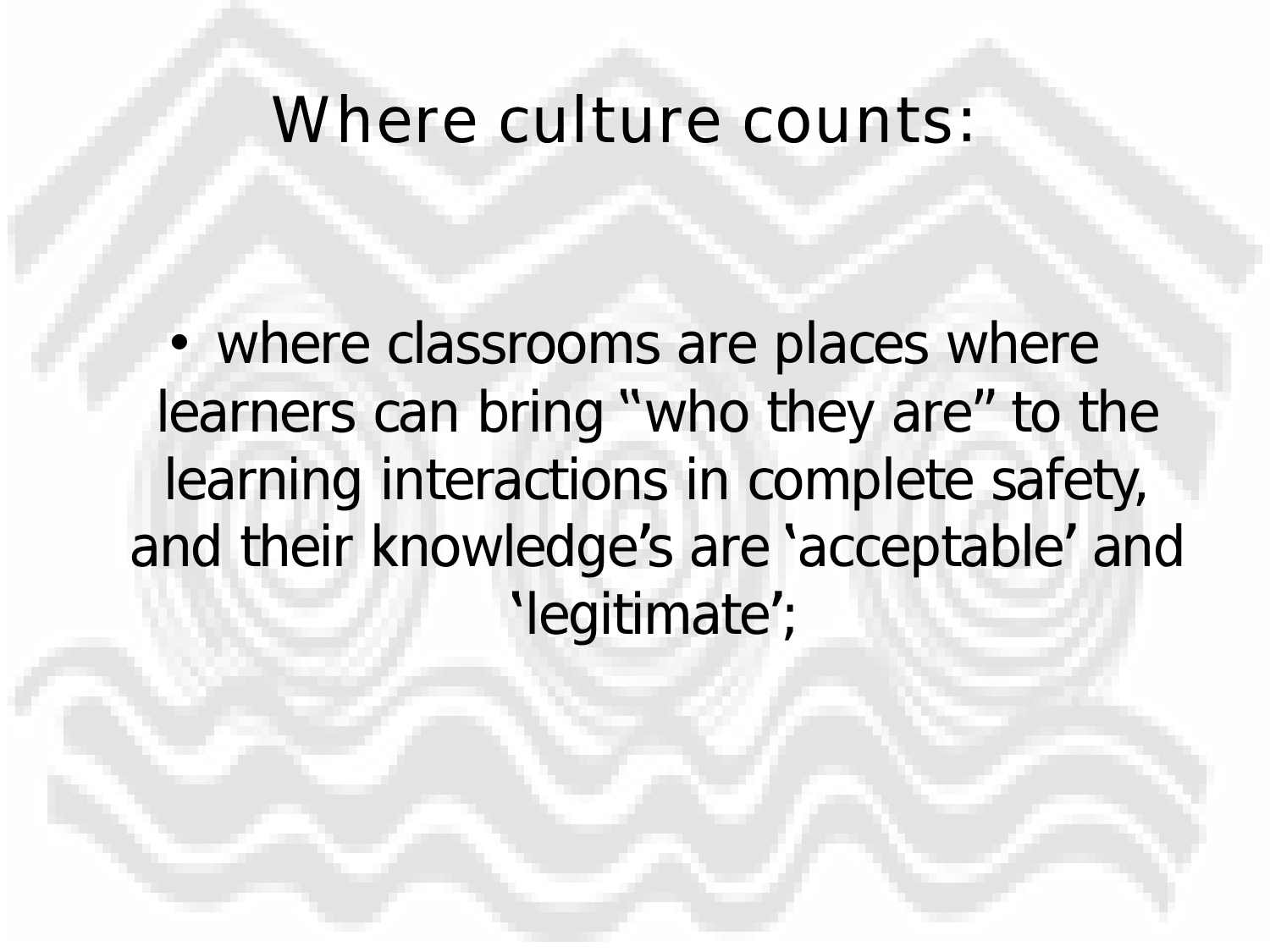

# Where culture counts:

where classrooms are places where learners can bring “who they are” to the learning interactions in complete safety, and their knowledge’s are ‘acceptable’ and ‘legitimate’;